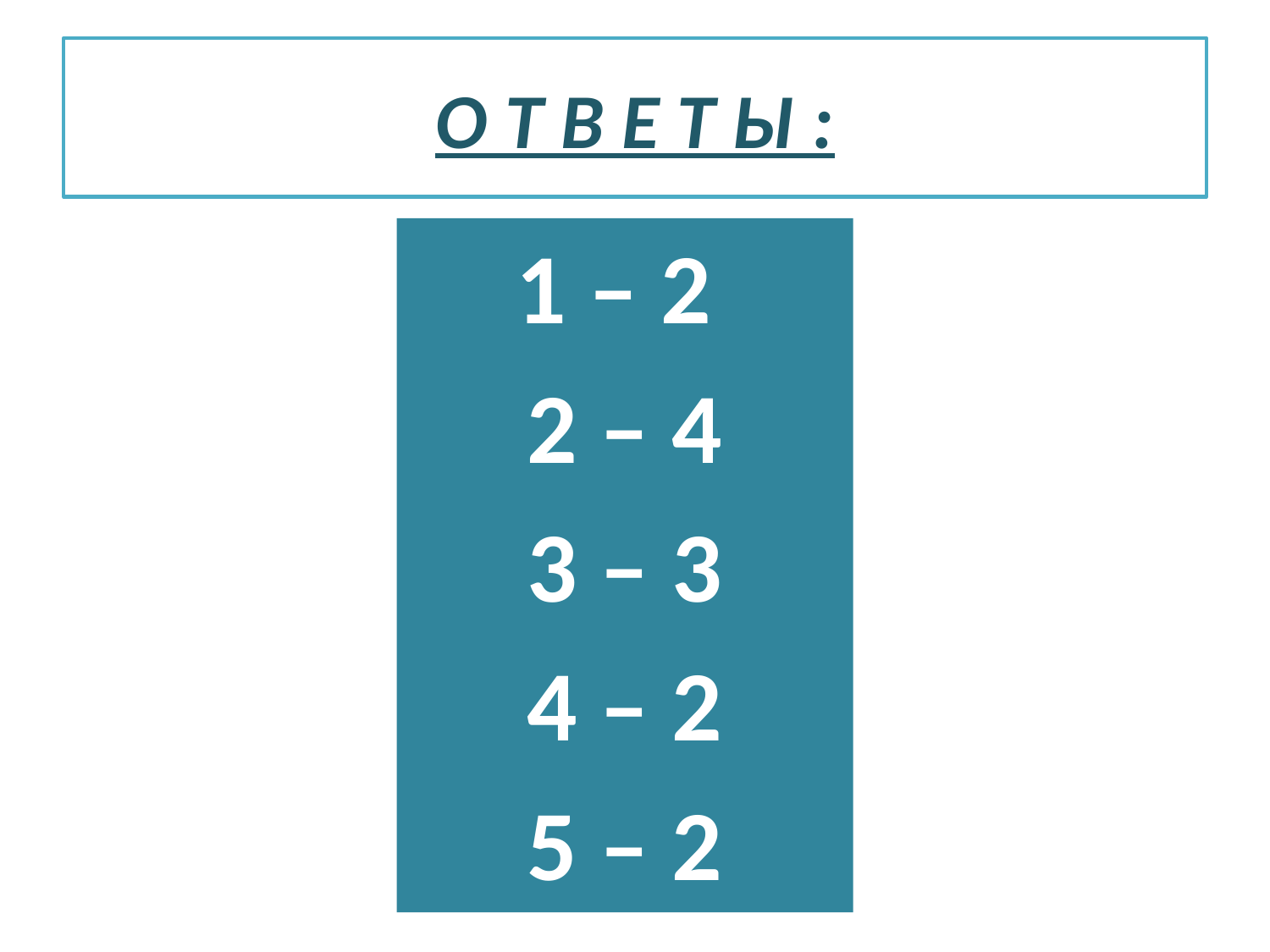

# О Т В Е Т Ы :
1 – 2
2 – 4
3 – 3
4 – 2
5 – 2